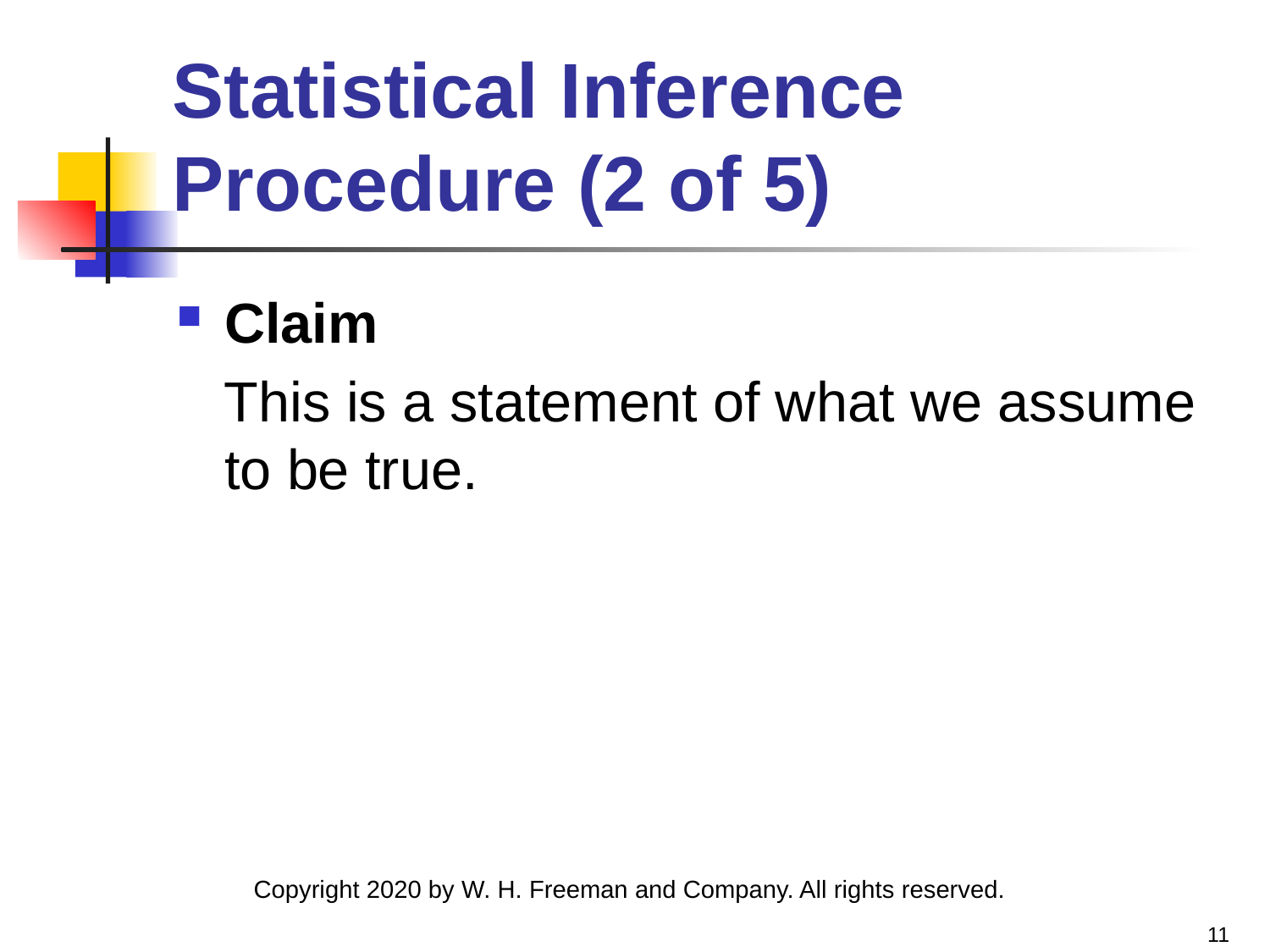

# Statistical Inference Procedure (2 of 5)
Claim
This is a statement of what we assume to be true.